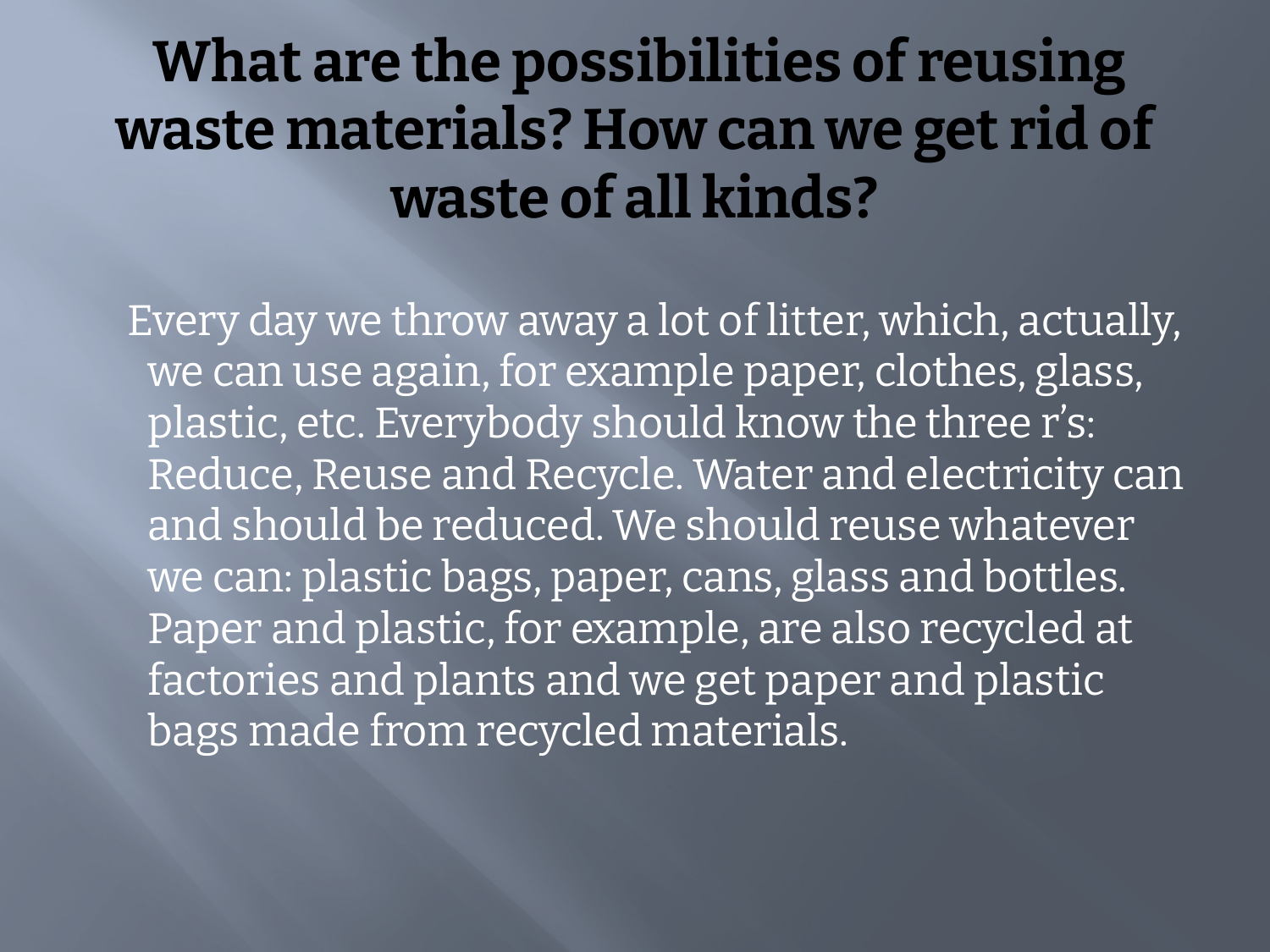

# What are the possibilities of reusing waste materials? How can we get rid of waste of all kinds?
    Every day we throw away a lot of litter, which, actually, we can use again, for example paper, clothes, glass, plastic, etc. Everybody should know the three r’s: Reduce, Reuse and Recycle. Water and electricity can and should be reduced. We should reuse whatever we can: plastic bags, paper, cans, glass and bottles. Paper and plastic, for example, are also recycled at factories and plants and we get paper and plastic bags made from recycled materials.